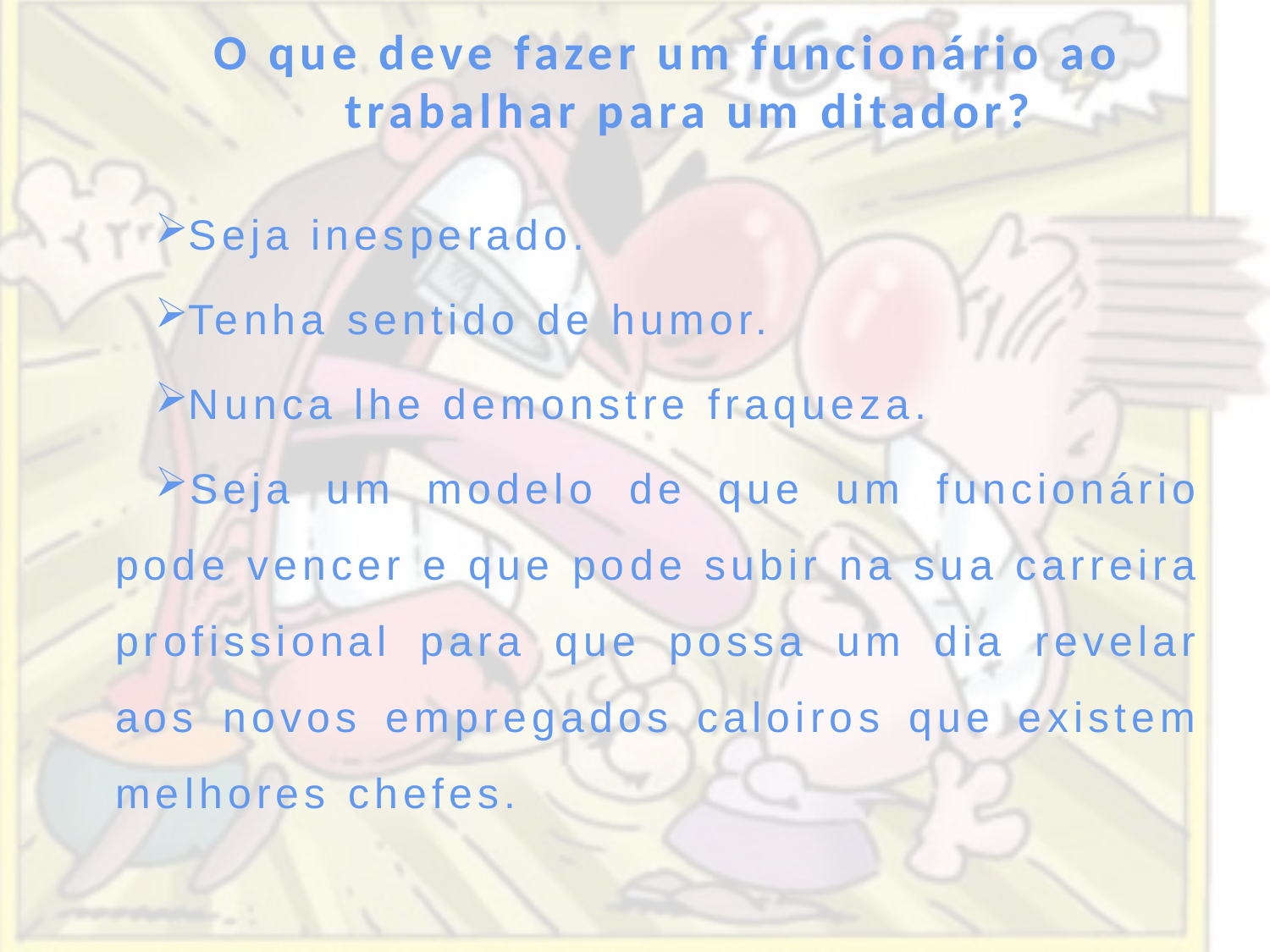

# O que deve fazer um funcionário ao trabalhar para um ditador?
Seja inesperado.
Tenha sentido de humor.
Nunca lhe demonstre fraqueza.
	Seja um modelo de que um funcionário pode vencer e que pode subir na sua carreira profissional para que possa um dia revelar aos novos empregados caloiros que existem melhores chefes.